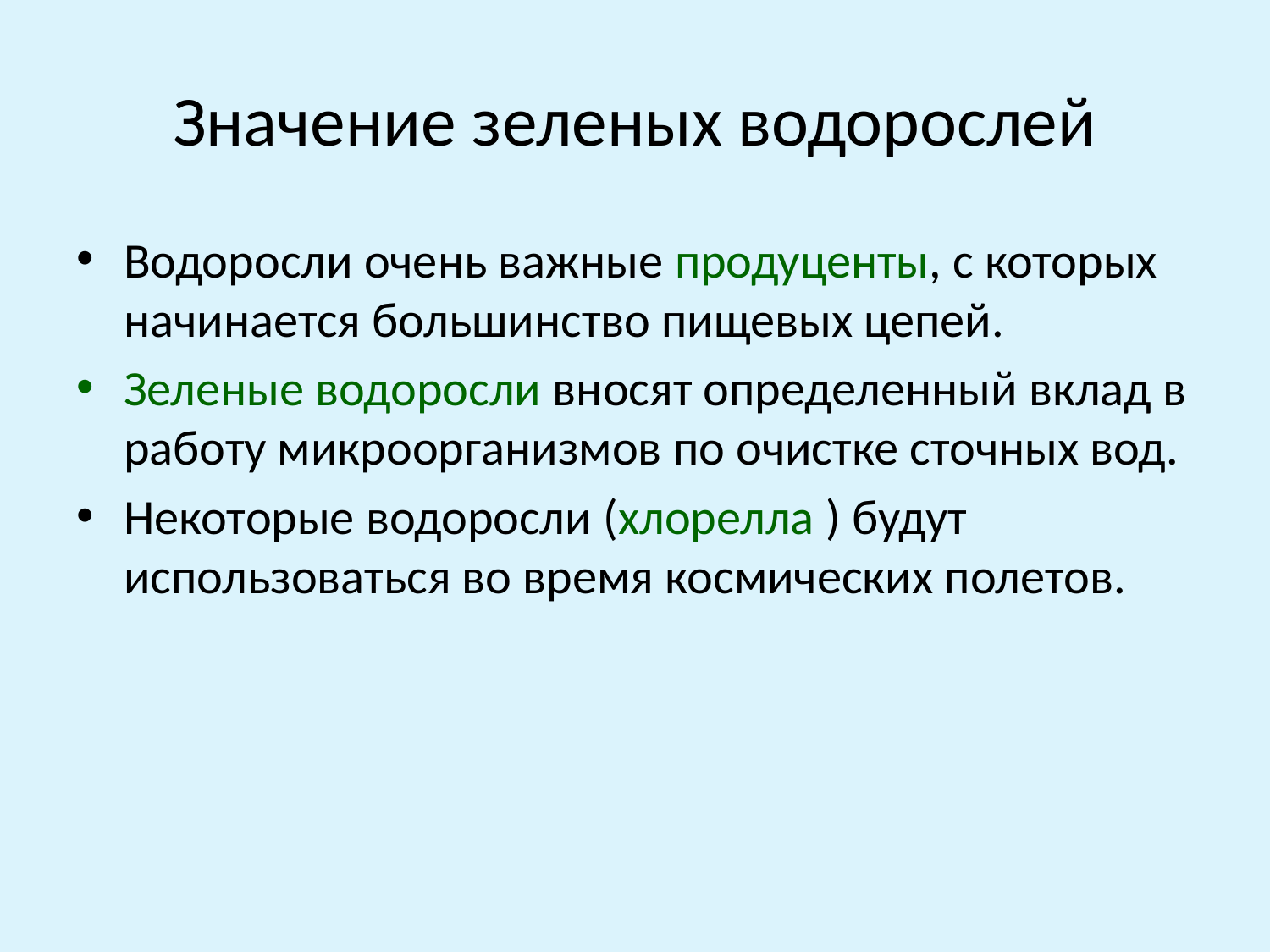

# Значение зеленых водорослей
Водоросли очень важные продуценты, с которых начинается большинство пищевых цепей.
Зеленые водоросли вносят определенный вклад в работу микроорганизмов по очистке сточных вод.
Некоторые водоросли (хлорелла ) будут использоваться во время космических полетов.